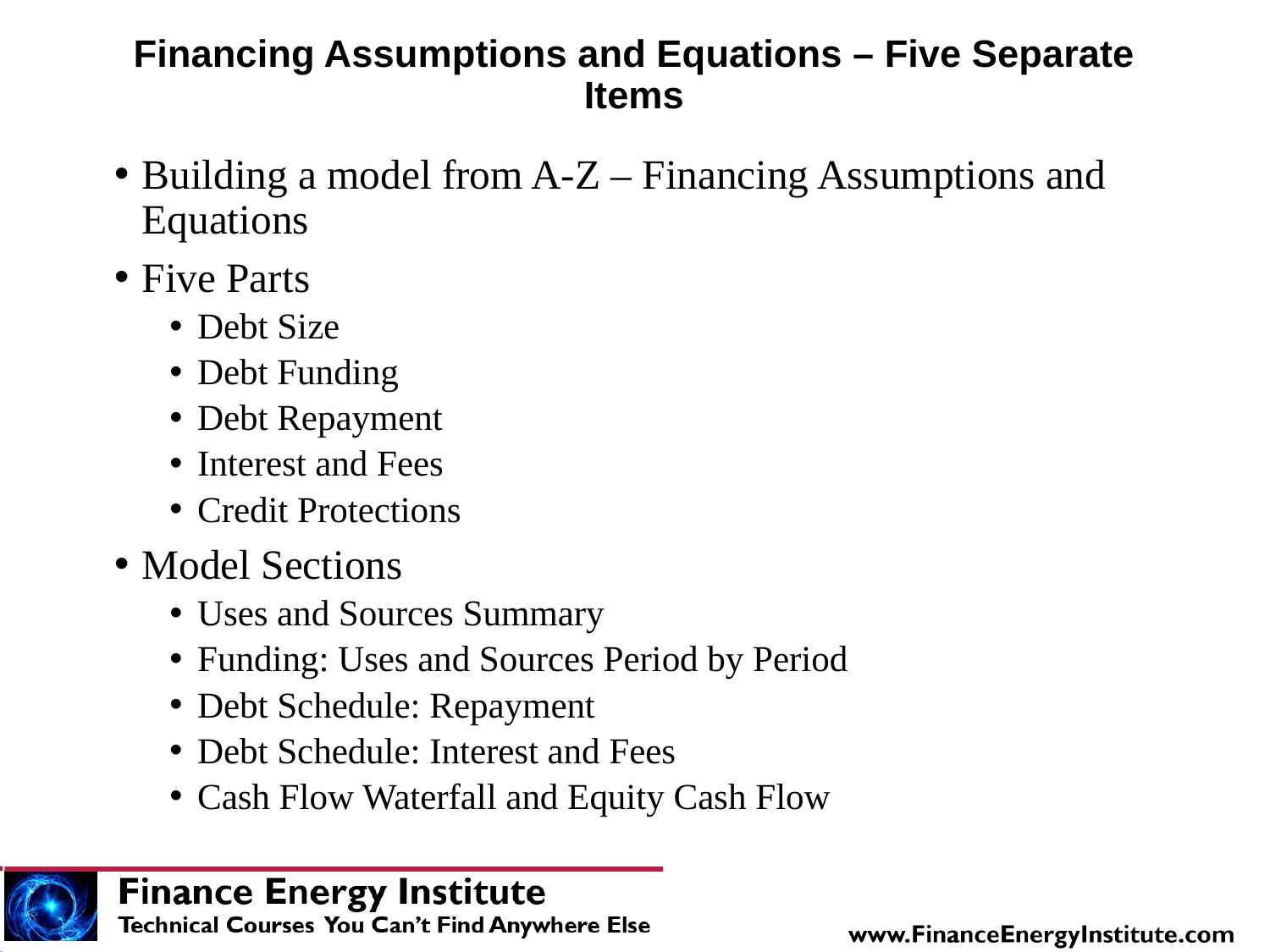

# Financing Assumptions and Equations – Five Separate Items
Building a model from A-Z – Financing Assumptions and Equations
Five Parts
Debt Size
Debt Funding
Debt Repayment
Interest and Fees
Credit Protections
Model Sections
Uses and Sources Summary
Funding: Uses and Sources Period by Period
Debt Schedule: Repayment
Debt Schedule: Interest and Fees
Cash Flow Waterfall and Equity Cash Flow